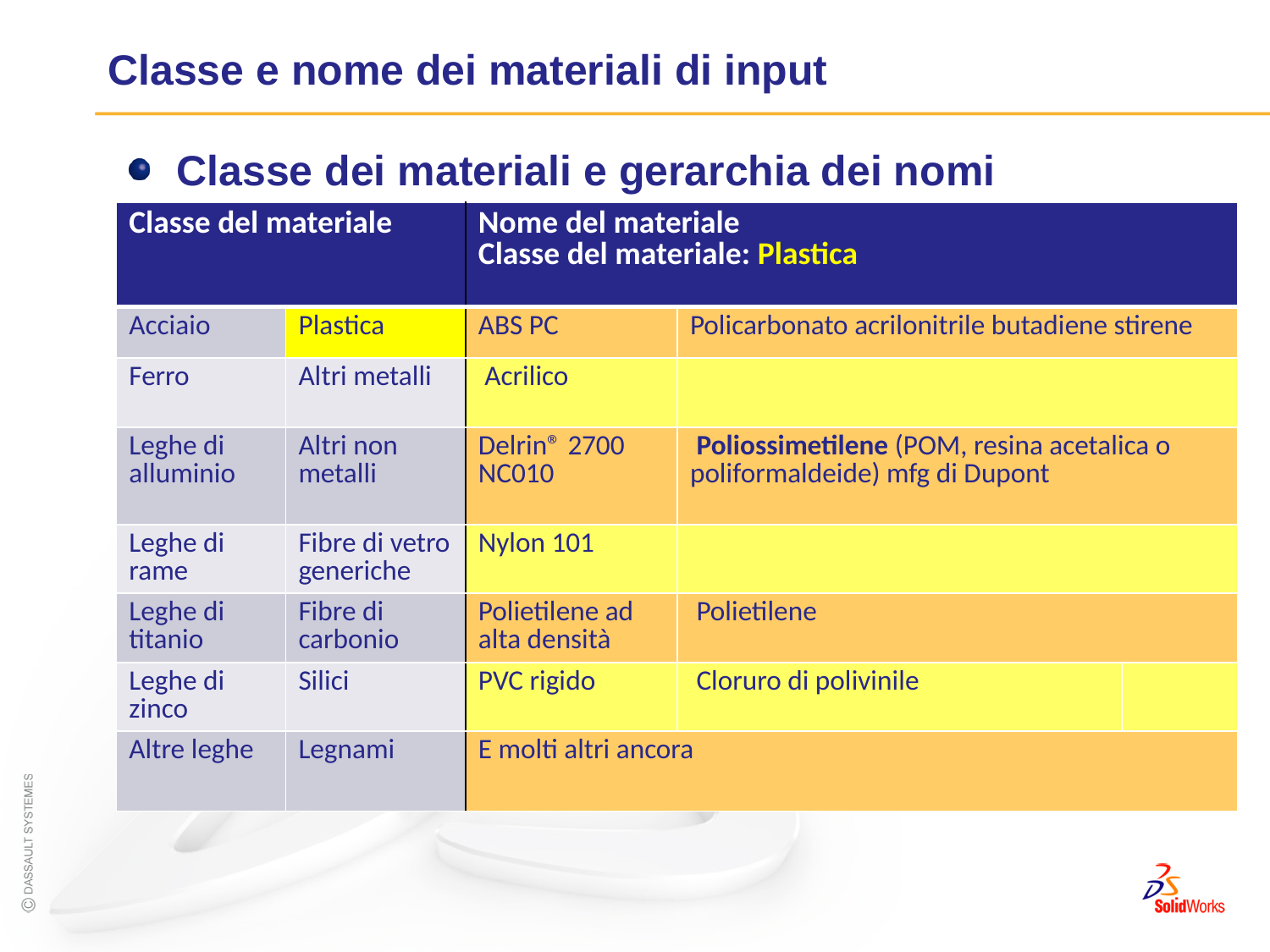

# Classe e nome dei materiali di input
Classe dei materiali e gerarchia dei nomi

| Classe del materiale |  | Nome del materiale Classe del materiale: Plastica |  |  |
| --- | --- | --- | --- | --- |
| Acciaio | Plastica | ABS PC | Policarbonato acrilonitrile butadiene stirene |  |
| Ferro | Altri metalli | Acrilico |  |  |
| Leghe di alluminio | Altri non metalli | Delrin® 2700 NC010 | Poliossimetilene (POM, resina acetalica o poliformaldeide) mfg di Dupont |  |
| Leghe di rame | Fibre di vetro generiche | Nylon 101 |  |  |
| Leghe di titanio | Fibre di carbonio | Polietilene ad alta densità | Polietilene |  |
| Leghe di zinco | Silici | PVC rigido | Cloruro di polivinile |  |
| Altre leghe | Legnami | E molti altri ancora |  |  |